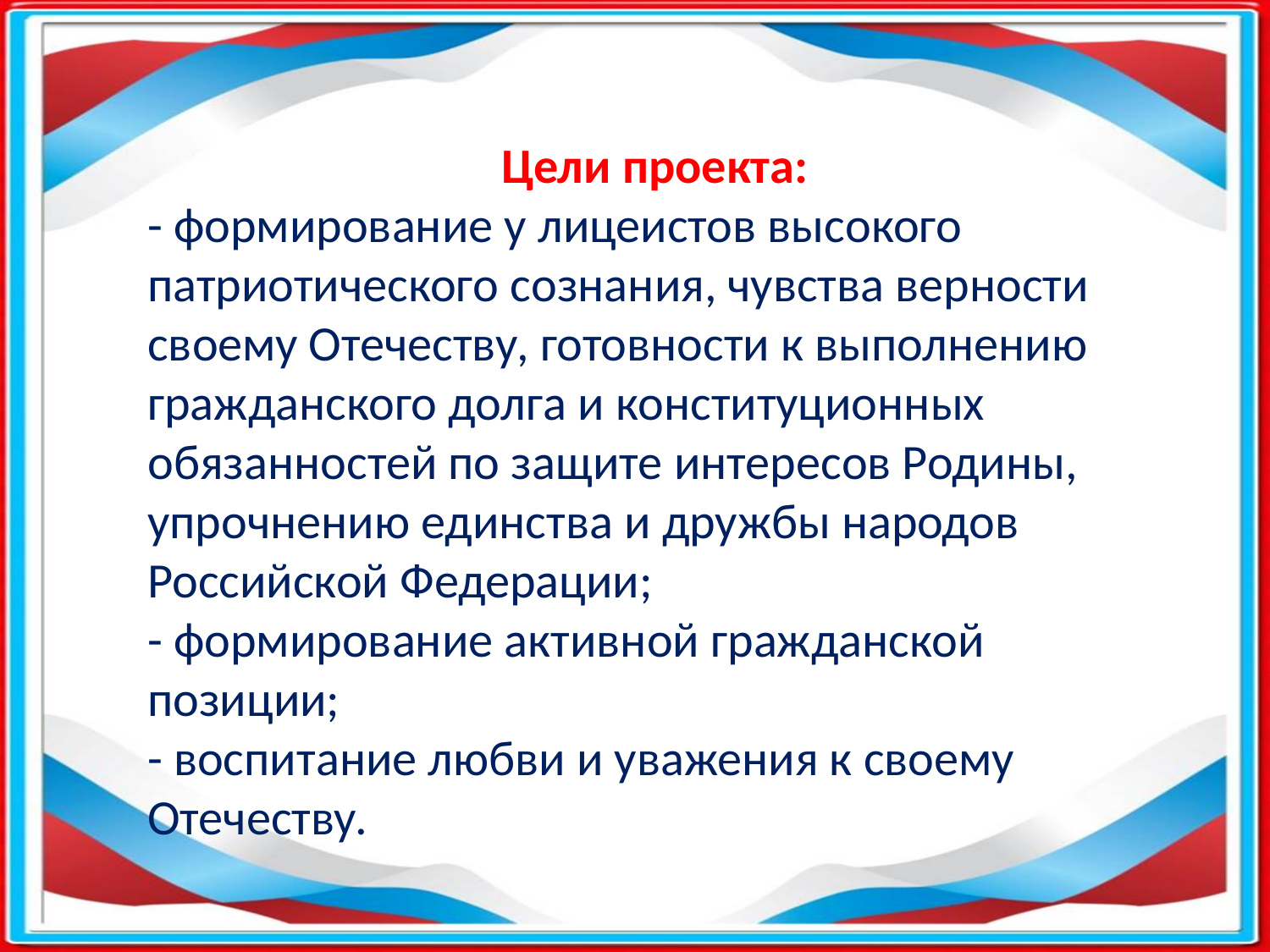

Цели проекта:
- формирование у лицеистов высокого патриотического сознания, чувства верности своему Отечеству, готовности к выполнению гражданского долга и конституционных обязанностей по защите интересов Родины, упрочнению единства и дружбы народов Российской Федерации;
- формирование активной гражданской позиции;
- воспитание любви и уважения к своему Отечеству.